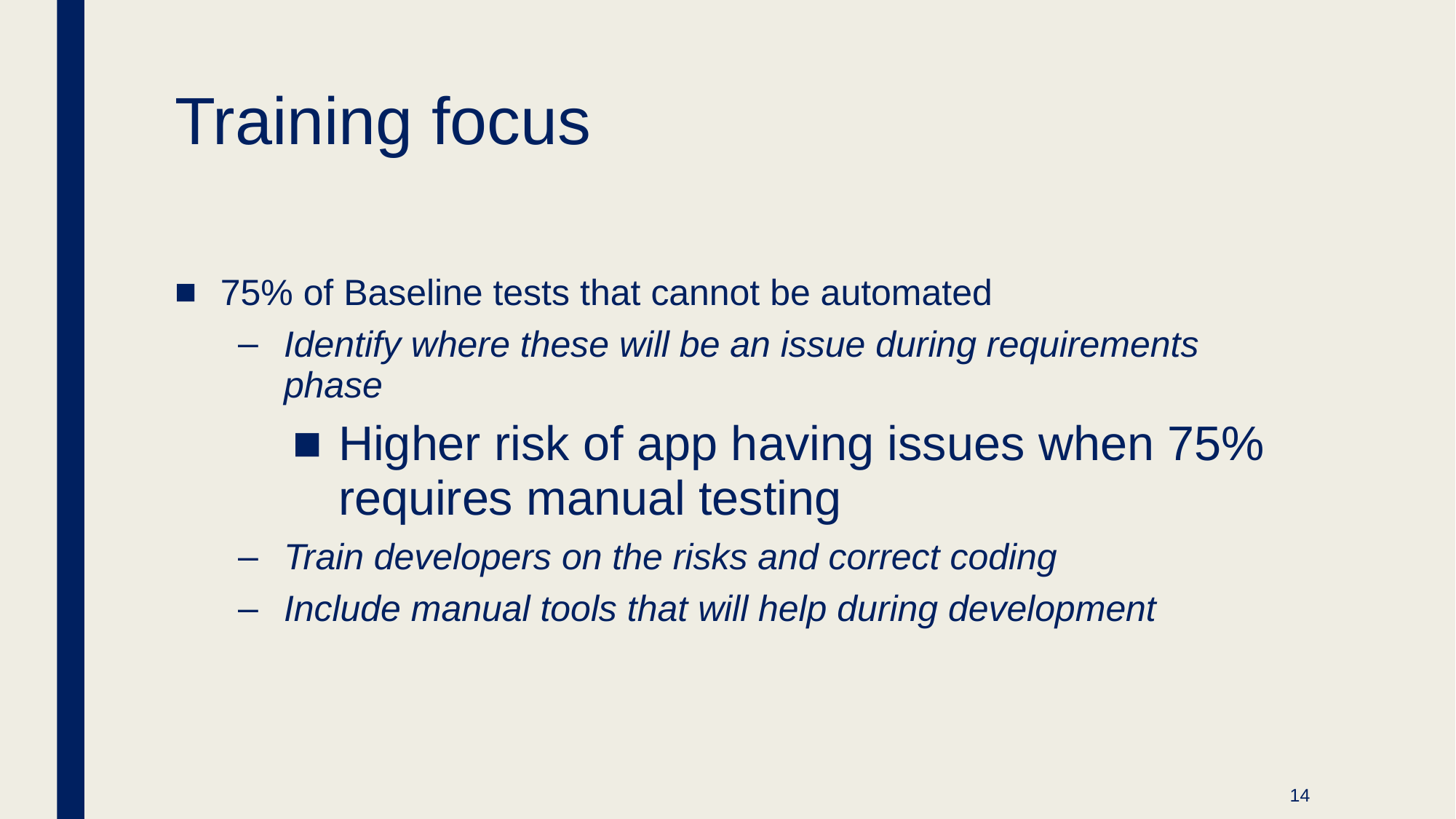

# Training focus
75% of Baseline tests that cannot be automated
Identify where these will be an issue during requirements phase
Higher risk of app having issues when 75% requires manual testing
Train developers on the risks and correct coding
Include manual tools that will help during development

14